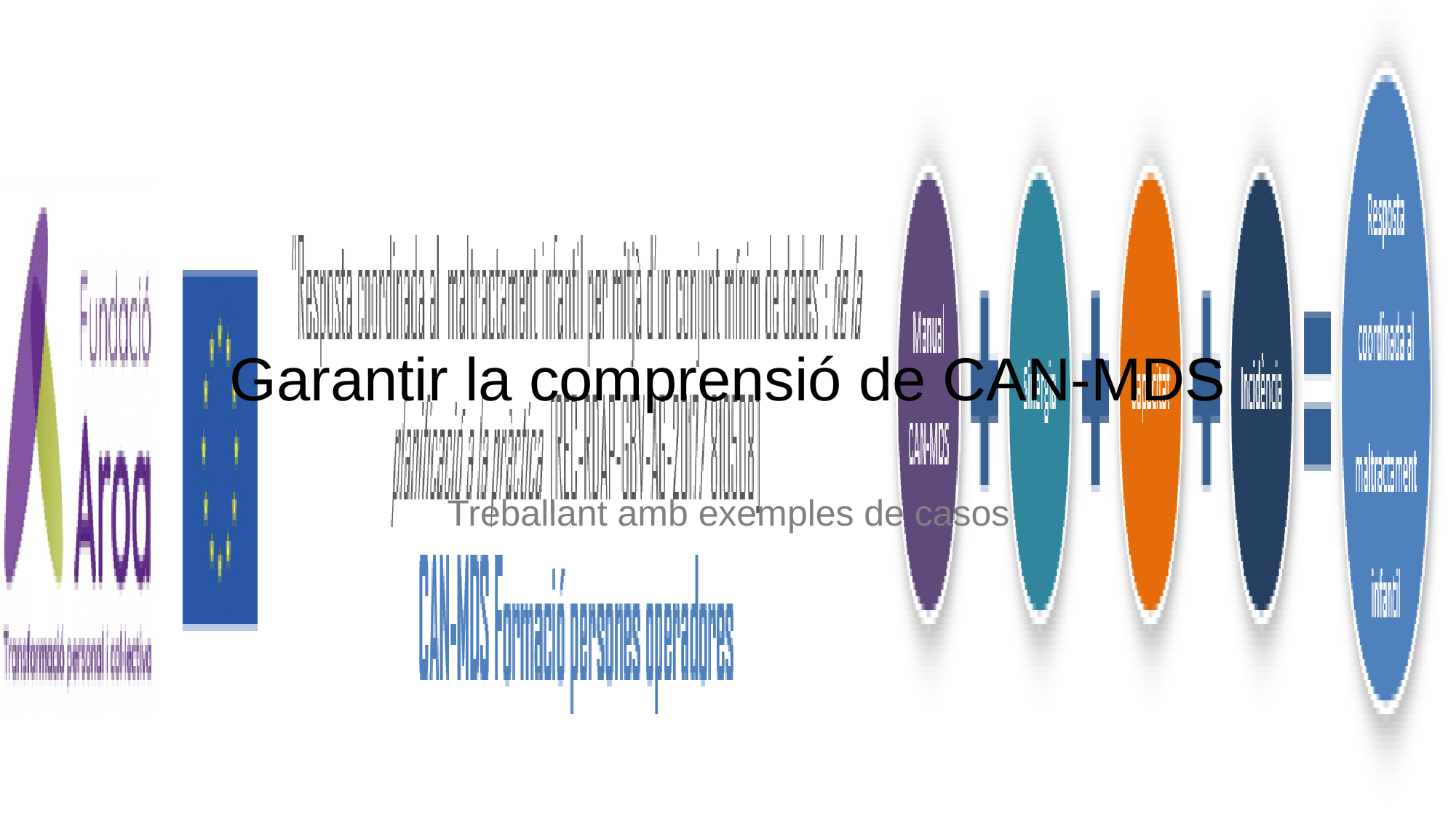

# Garantir la comprensió de CAN-MDS

Treballant amb exemples de casos